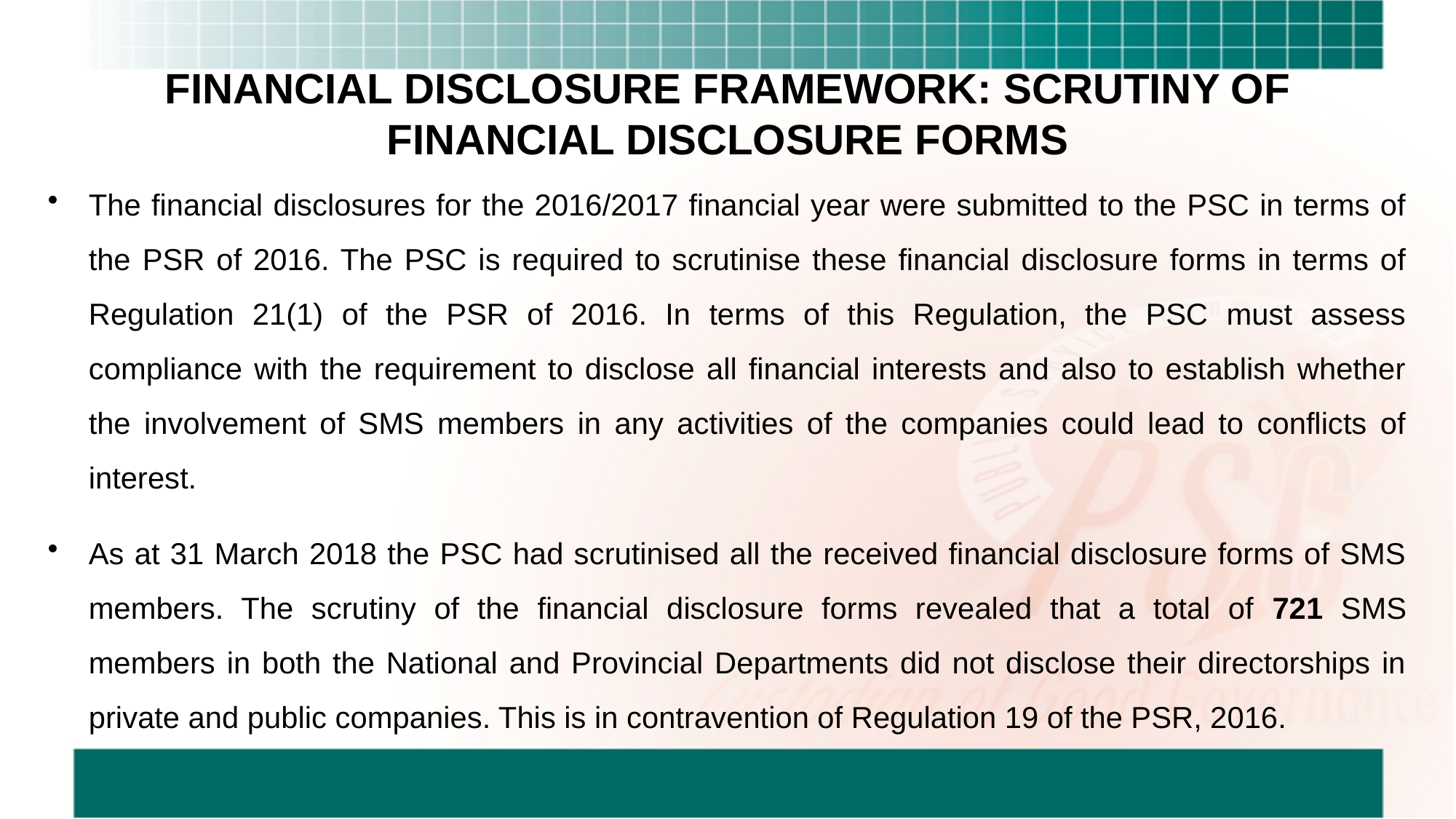

# FINANCIAL DISCLOSURE FRAMEWORK: SCRUTINY OF FINANCIAL DISCLOSURE FORMS
The financial disclosures for the 2016/2017 financial year were submitted to the PSC in terms of the PSR of 2016. The PSC is required to scrutinise these financial disclosure forms in terms of Regulation 21(1) of the PSR of 2016. In terms of this Regulation, the PSC must assess compliance with the requirement to disclose all financial interests and also to establish whether the involvement of SMS members in any activities of the companies could lead to conflicts of interest.

As at 31 March 2018 the PSC had scrutinised all the received financial disclosure forms of SMS members. The scrutiny of the financial disclosure forms revealed that a total of 721 SMS members in both the National and Provincial Departments did not disclose their directorships in private and public companies. This is in contravention of Regulation 19 of the PSR, 2016.